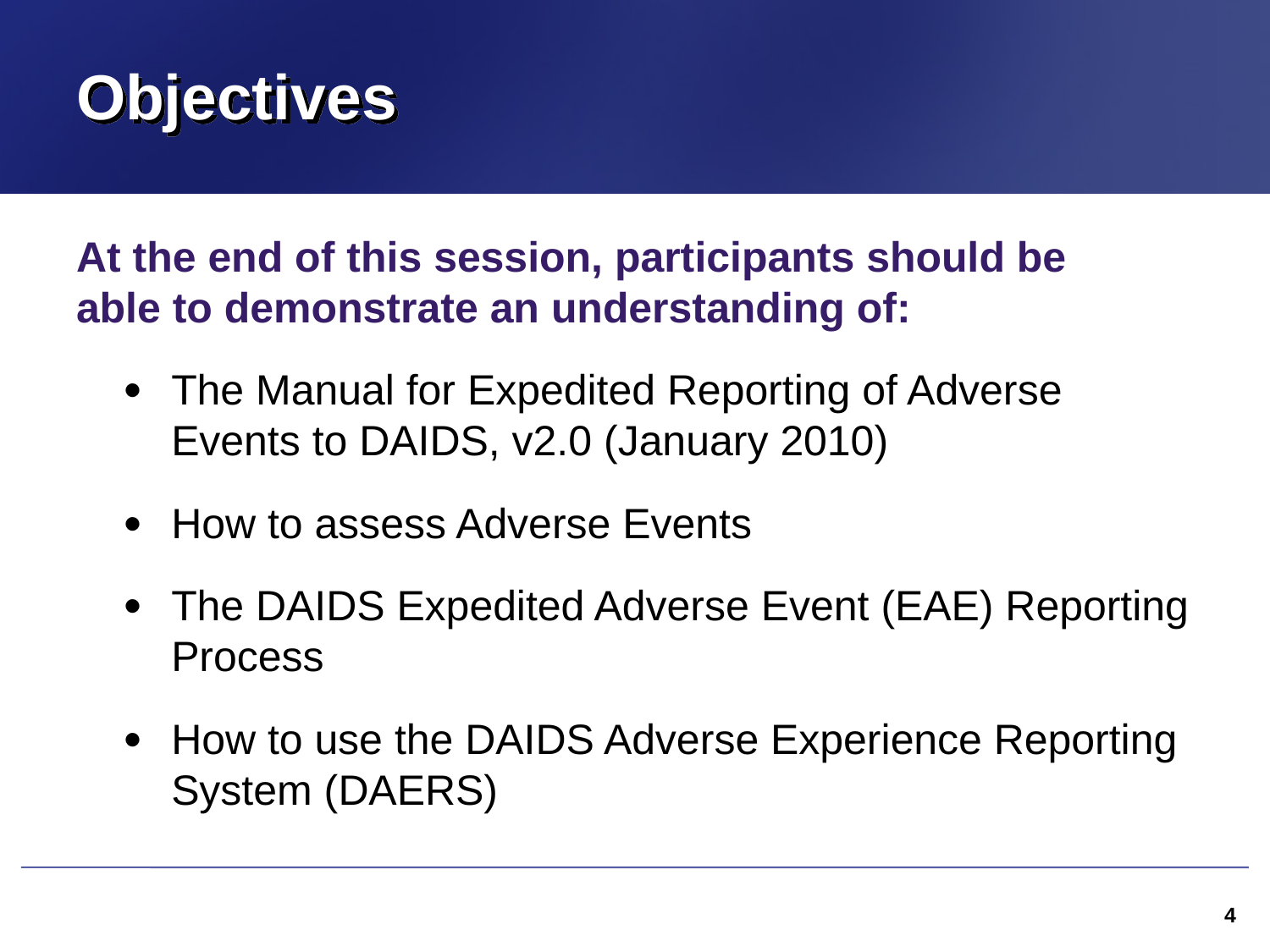

# Objectives
At the end of this session, participants should be
able to demonstrate an understanding of:
The Manual for Expedited Reporting of Adverse Events to DAIDS, v2.0 (January 2010)
How to assess Adverse Events
The DAIDS Expedited Adverse Event (EAE) Reporting Process
How to use the DAIDS Adverse Experience Reporting System (DAERS)
4